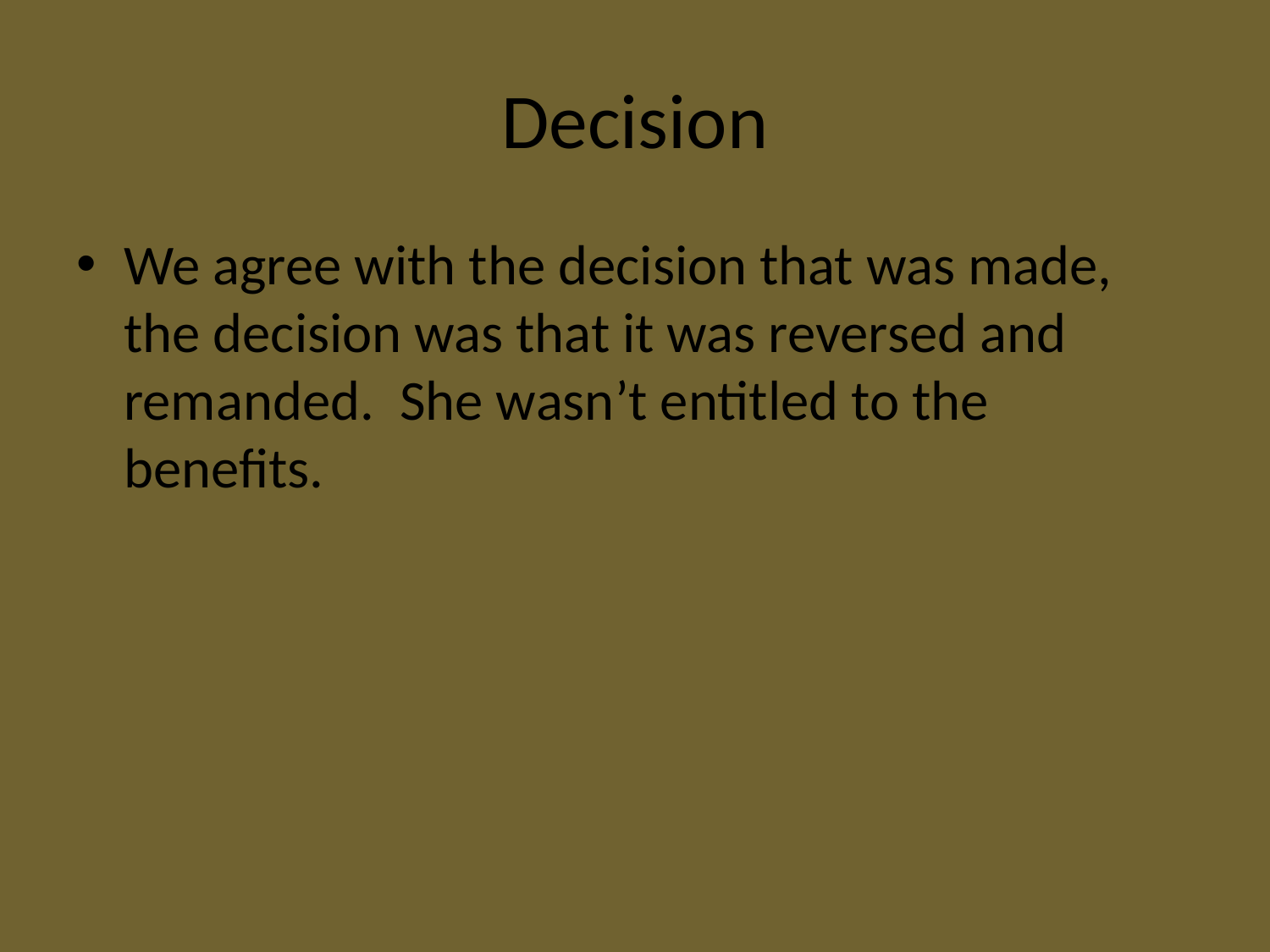

# Decision
We agree with the decision that was made, the decision was that it was reversed and remanded.  She wasn’t entitled to the benefits.